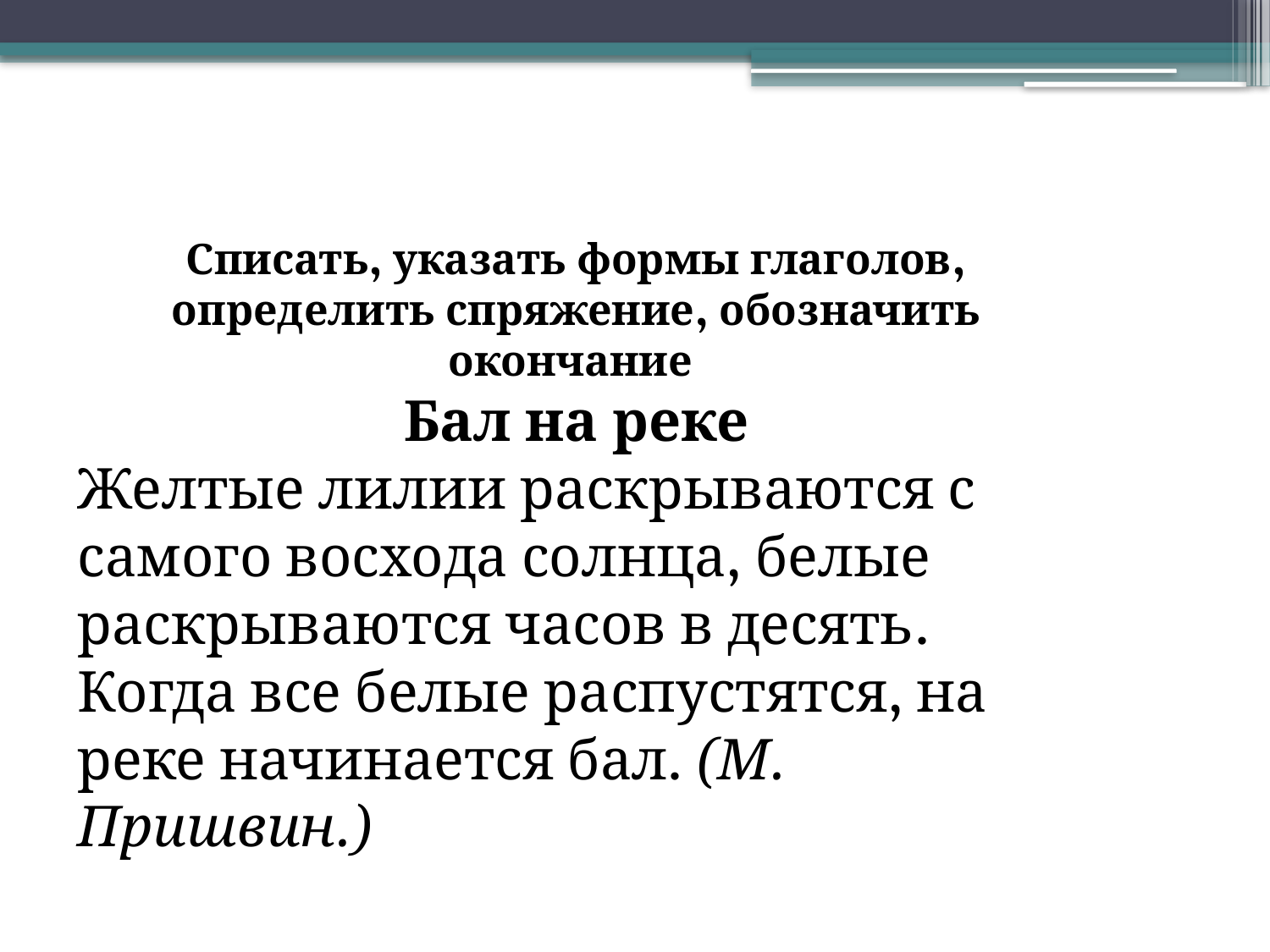

Списать, указать формы глаголов, определить спряжение, обозначить окончание
Бал на реке
Желтые лилии раскрываются с самого восхода солнца, белые раскрываются часов в десять. Когда все белые распустятся, на реке начинается бал. (М. Пришвин.)